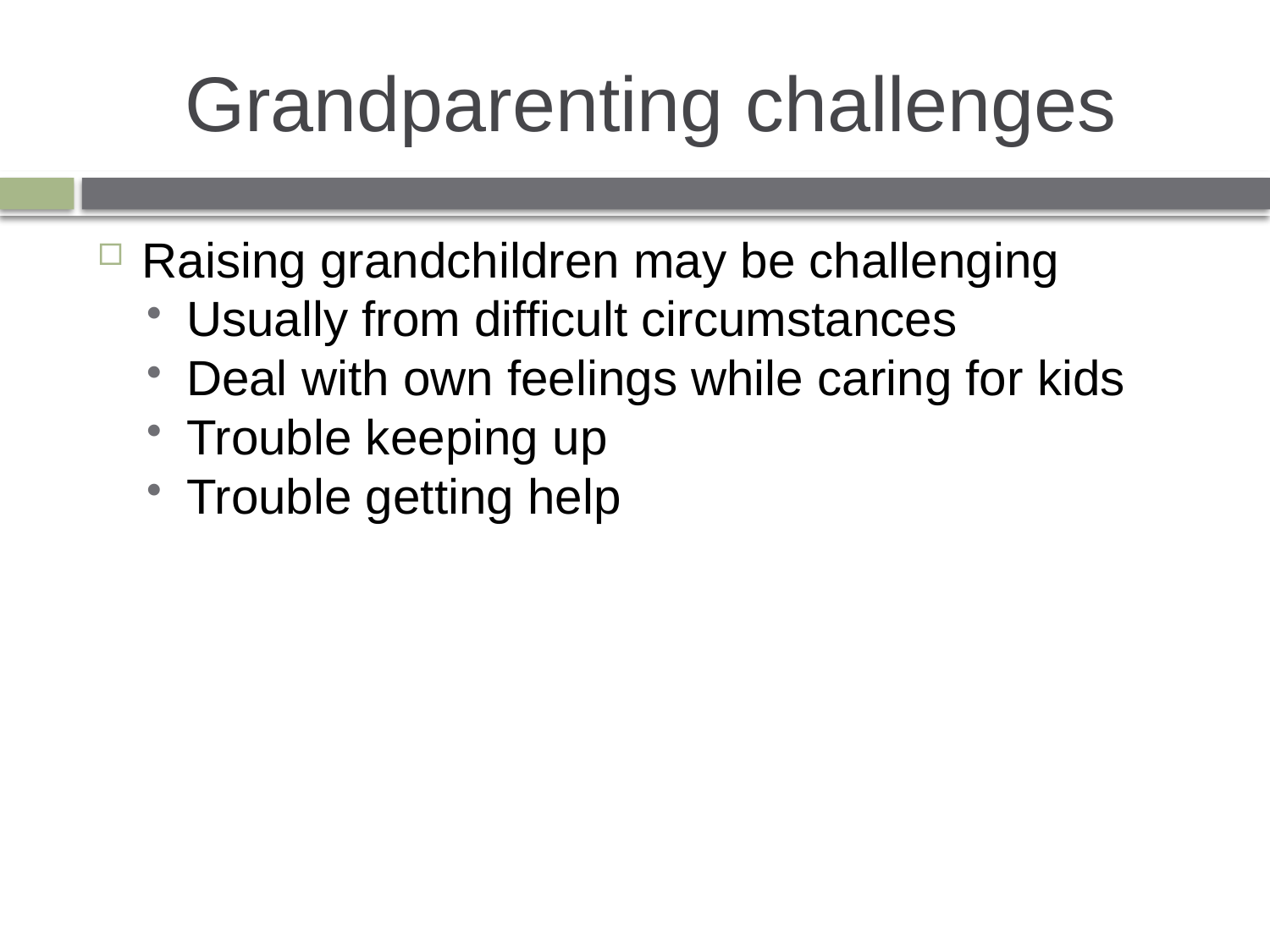

# Grandparenting challenges
Raising grandchildren may be challenging
Usually from difficult circumstances
Deal with own feelings while caring for kids
Trouble keeping up
Trouble getting help